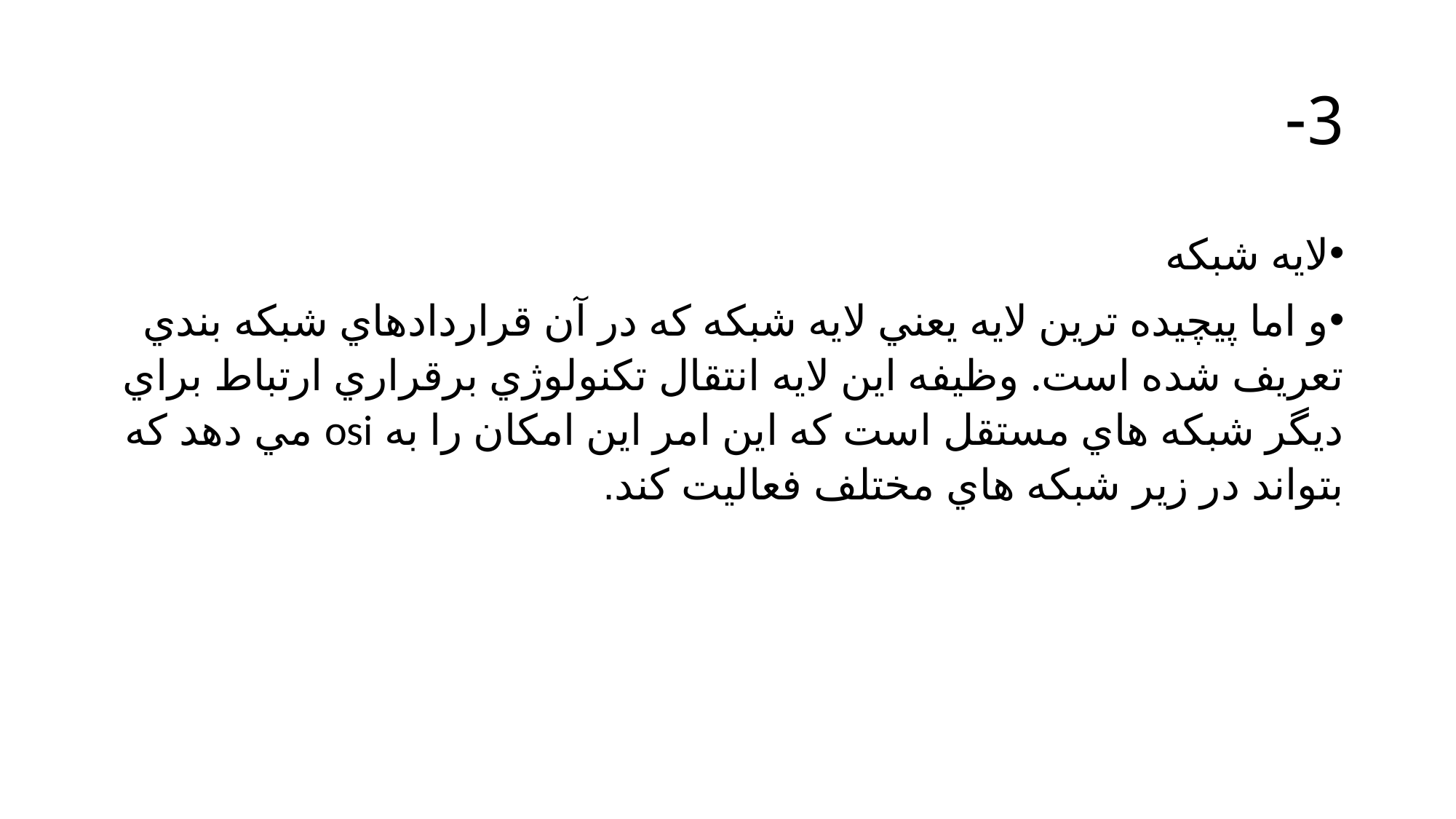

# 3-
لايه شبكه
و اما پيچيده ترين لايه يعني لايه شبكه كه در آن قراردادهاي شبكه بندي تعريف شده است. وظيفه اين لايه انتقال تكنولوژي برقراري ارتباط براي ديگر شبكه هاي مستقل است كه اين امر اين امكان را به osi مي دهد كه بتواند در زير شبكه هاي مختلف فعاليت كند.